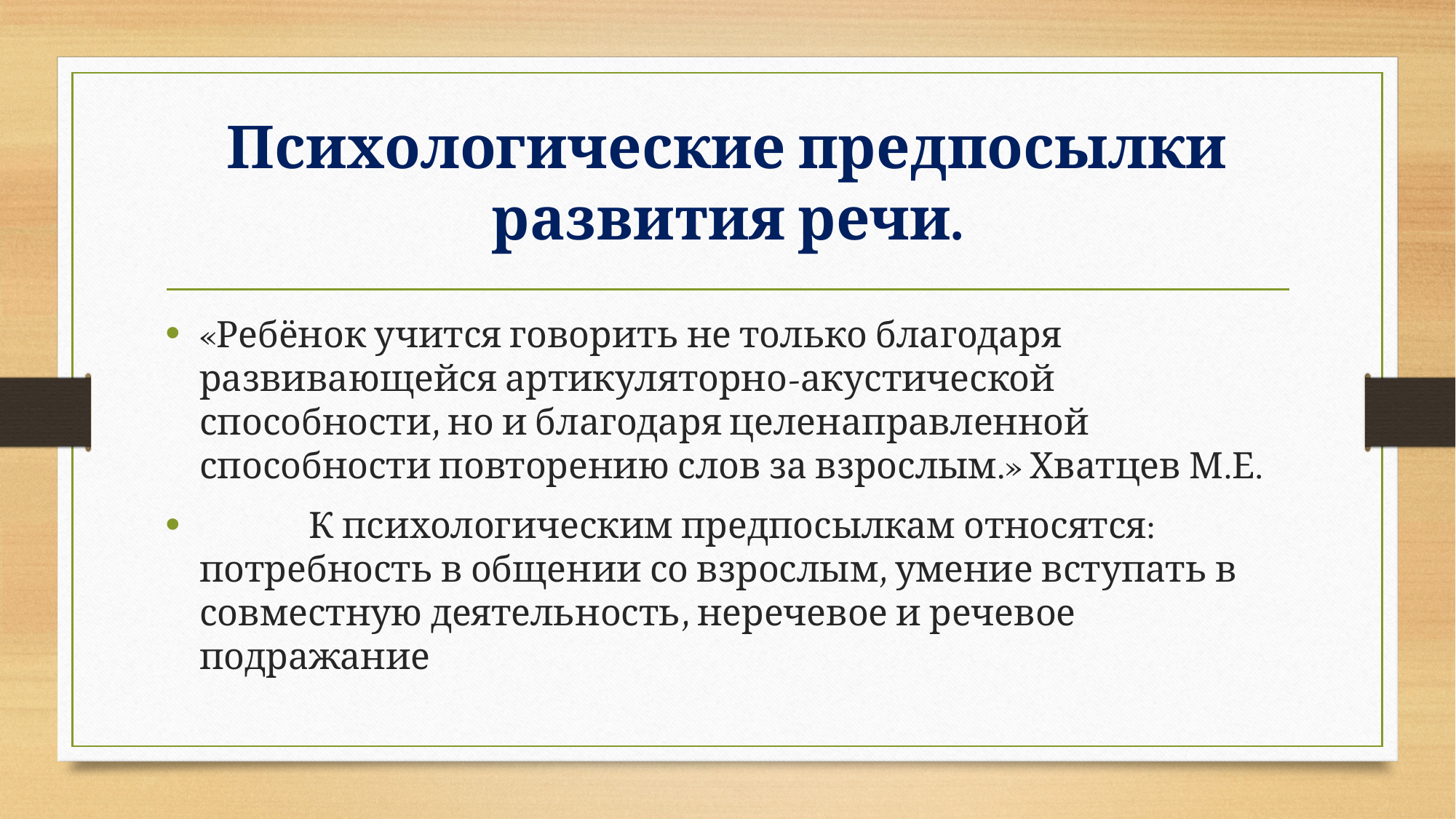

# Психологические предпосылки развития речи.
«Ребёнок учится говорить не только благодаря развивающейся артикуляторно-акустической способности, но и благодаря целенаправленной способности повторению слов за взрослым.» Хватцев М.Е.
	К психологическим предпосылкам относятся: потребность в общении со взрослым, умение вступать в совместную деятельность, неречевое и речевое подражание